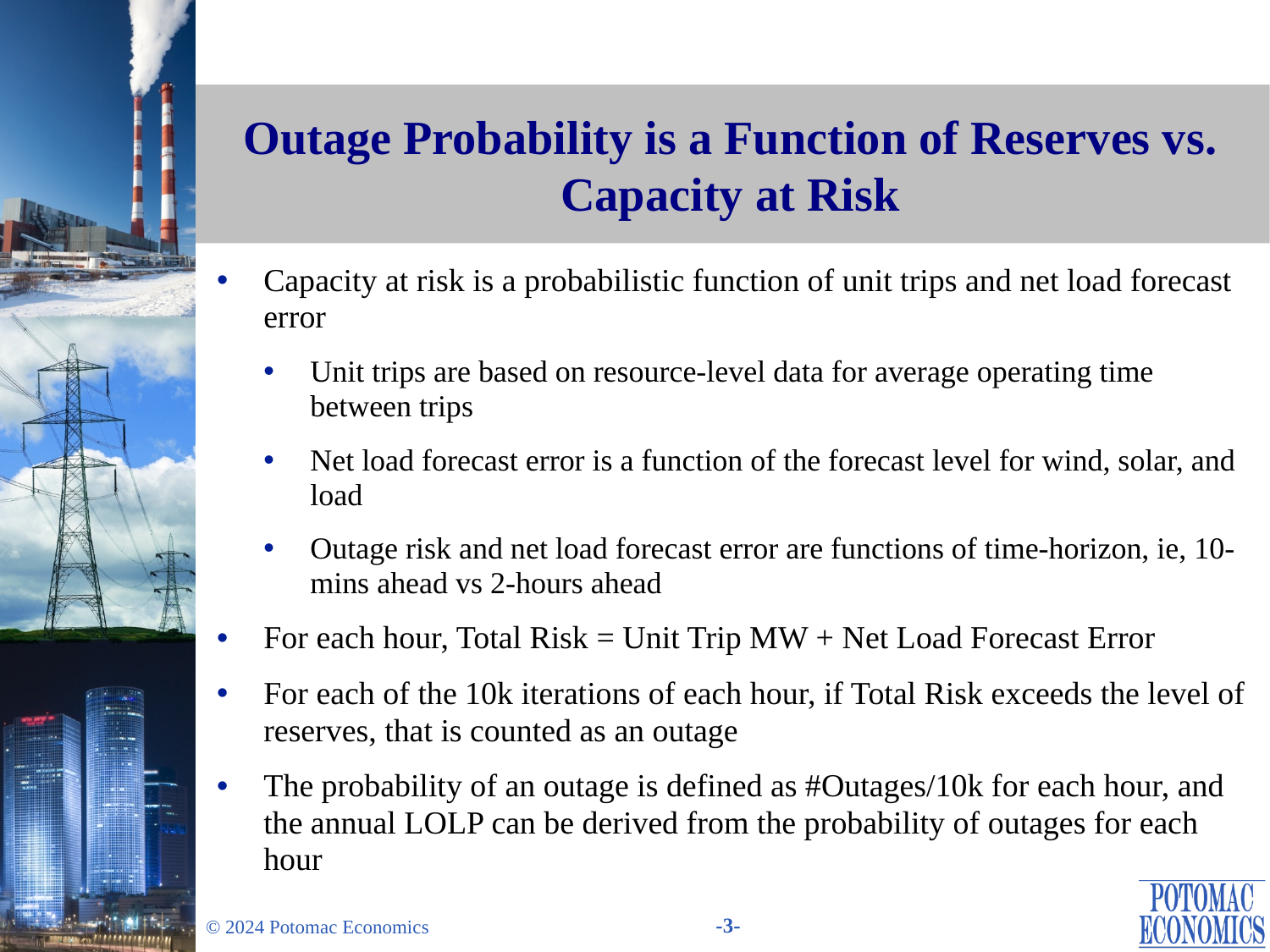

# Outage Probability is a Function of Reserves vs. Capacity at Risk
Capacity at risk is a probabilistic function of unit trips and net load forecast error
Unit trips are based on resource-level data for average operating time between trips
Net load forecast error is a function of the forecast level for wind, solar, and load
Outage risk and net load forecast error are functions of time-horizon, ie, 10-mins ahead vs 2-hours ahead
For each hour, Total Risk = Unit Trip MW + Net Load Forecast Error
For each of the 10k iterations of each hour, if Total Risk exceeds the level of reserves, that is counted as an outage
The probability of an outage is defined as #Outages/10k for each hour, and the annual LOLP can be derived from the probability of outages for each hour